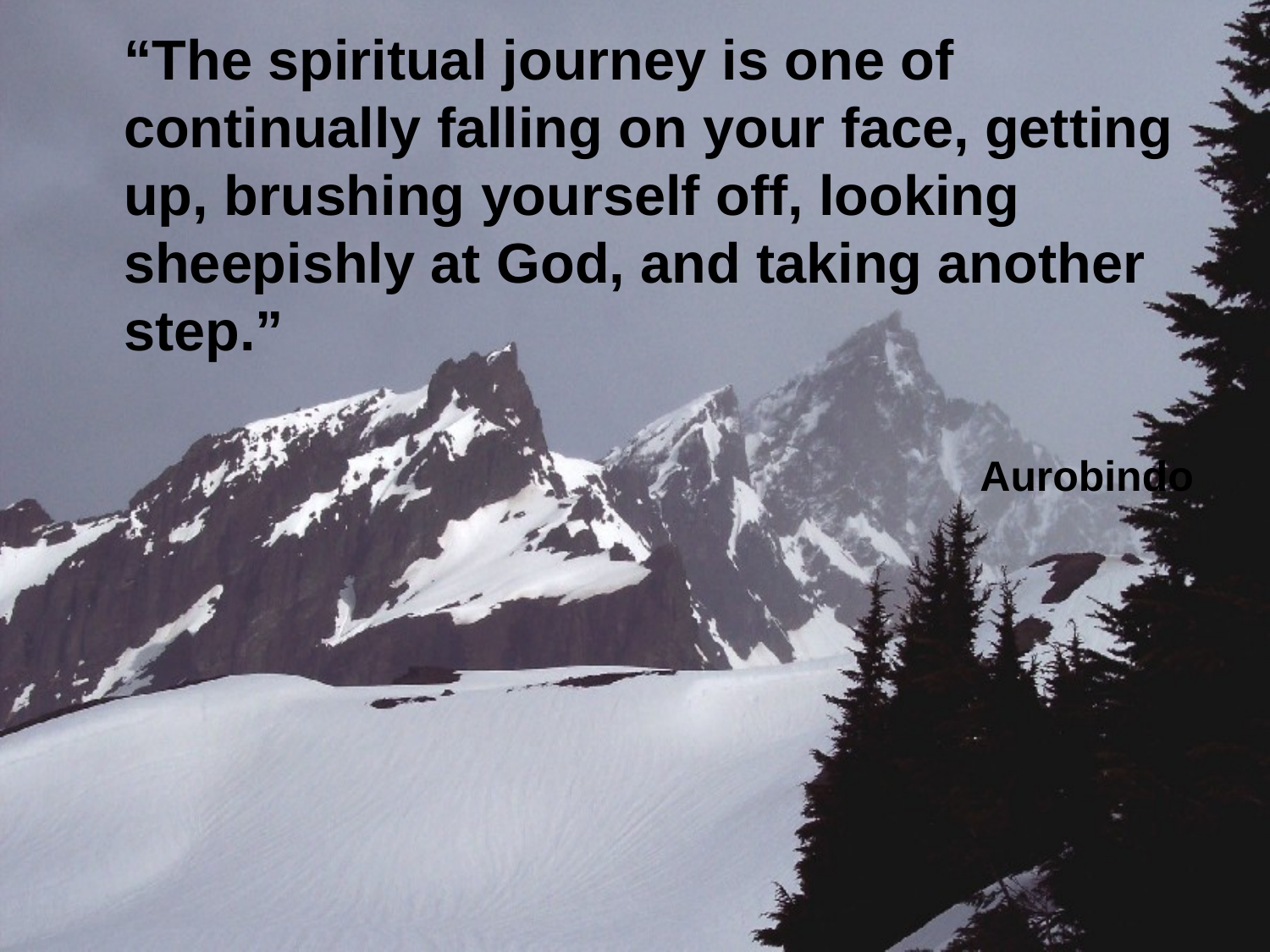

“The spiritual journey is one of continually falling on your face, getting up, brushing yourself off, looking sheepishly at God, and taking another step.”

Aurobindo